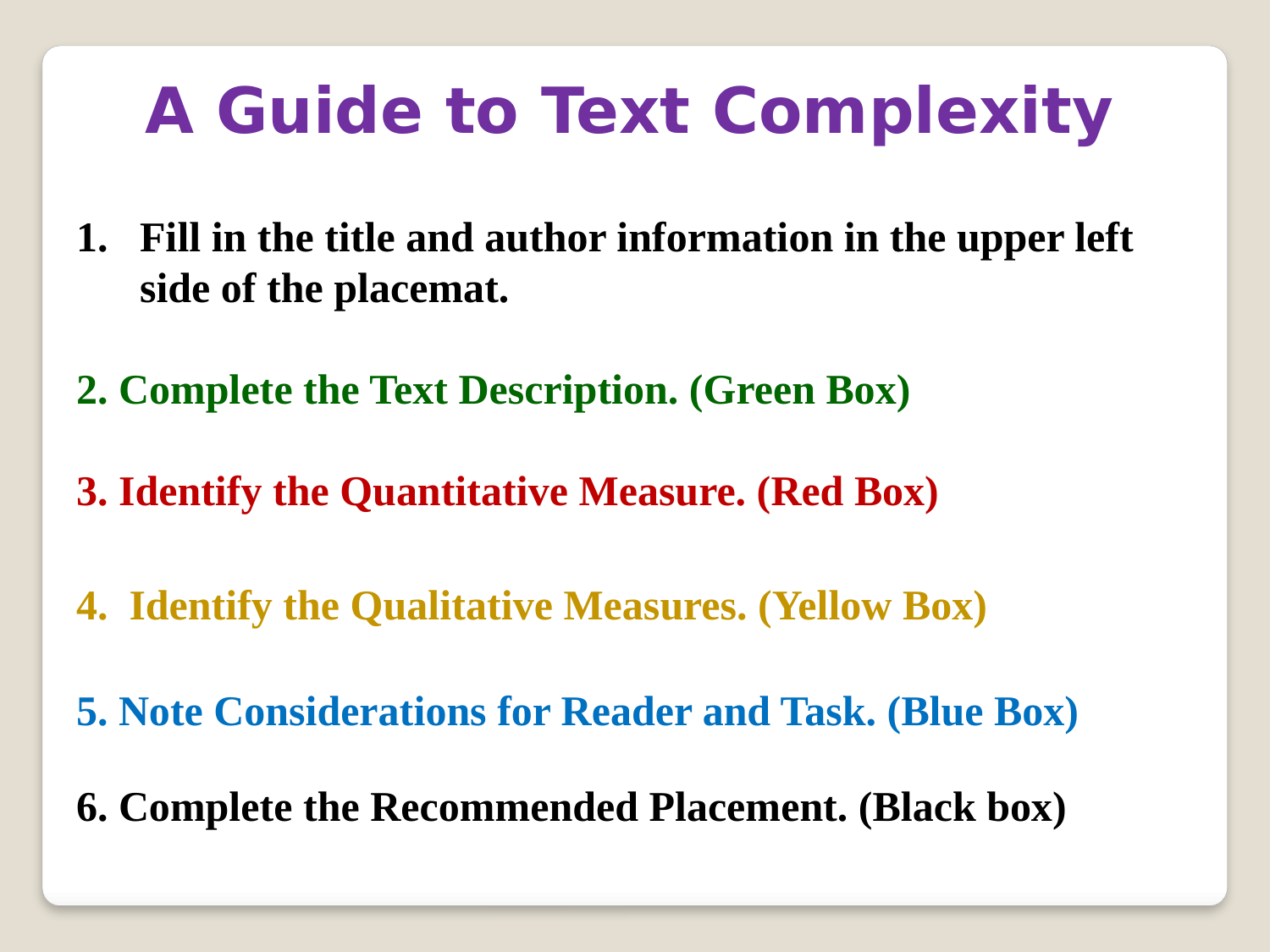

A Guide to Text Complexity
Fill in the title and author information in the upper left side of the placemat.

2. Complete the Text Description. (Green Box)

3. Identify the Quantitative Measure. (Red Box)

4.  Identify the Qualitative Measures. (Yellow Box)
5. Note Considerations for Reader and Task. (Blue Box)
6. Complete the Recommended Placement. (Black box)